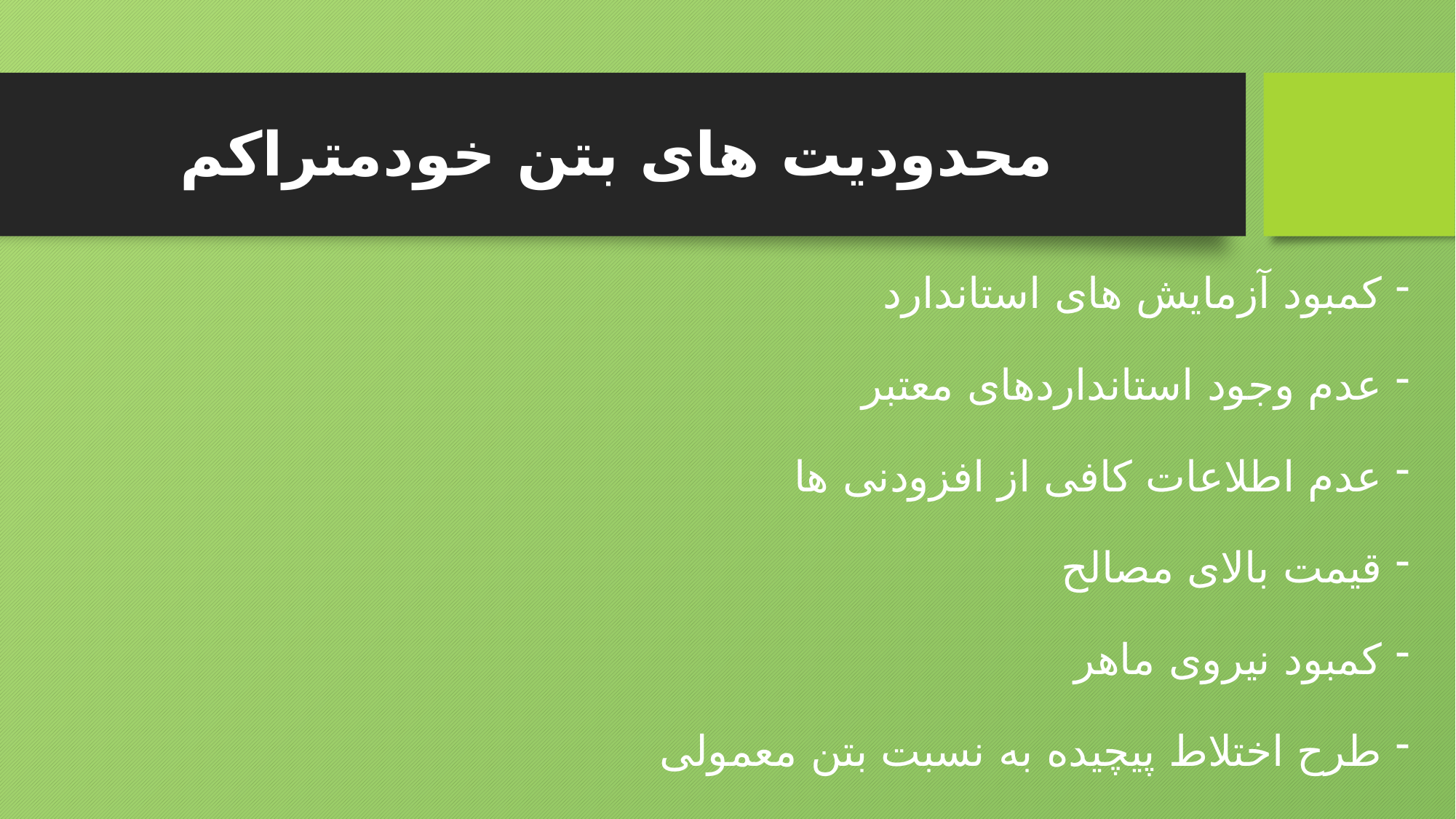

# محدودیت های بتن خودمتراکم
کمبود آزمایش های استاندارد
عدم وجود استانداردهای معتبر
عدم اطلاعات کافی از افزودنی ها
قیمت بالای مصالح
کمبود نیروی ماهر
طرح اختلاط پیچیده به نسبت بتن معمولی